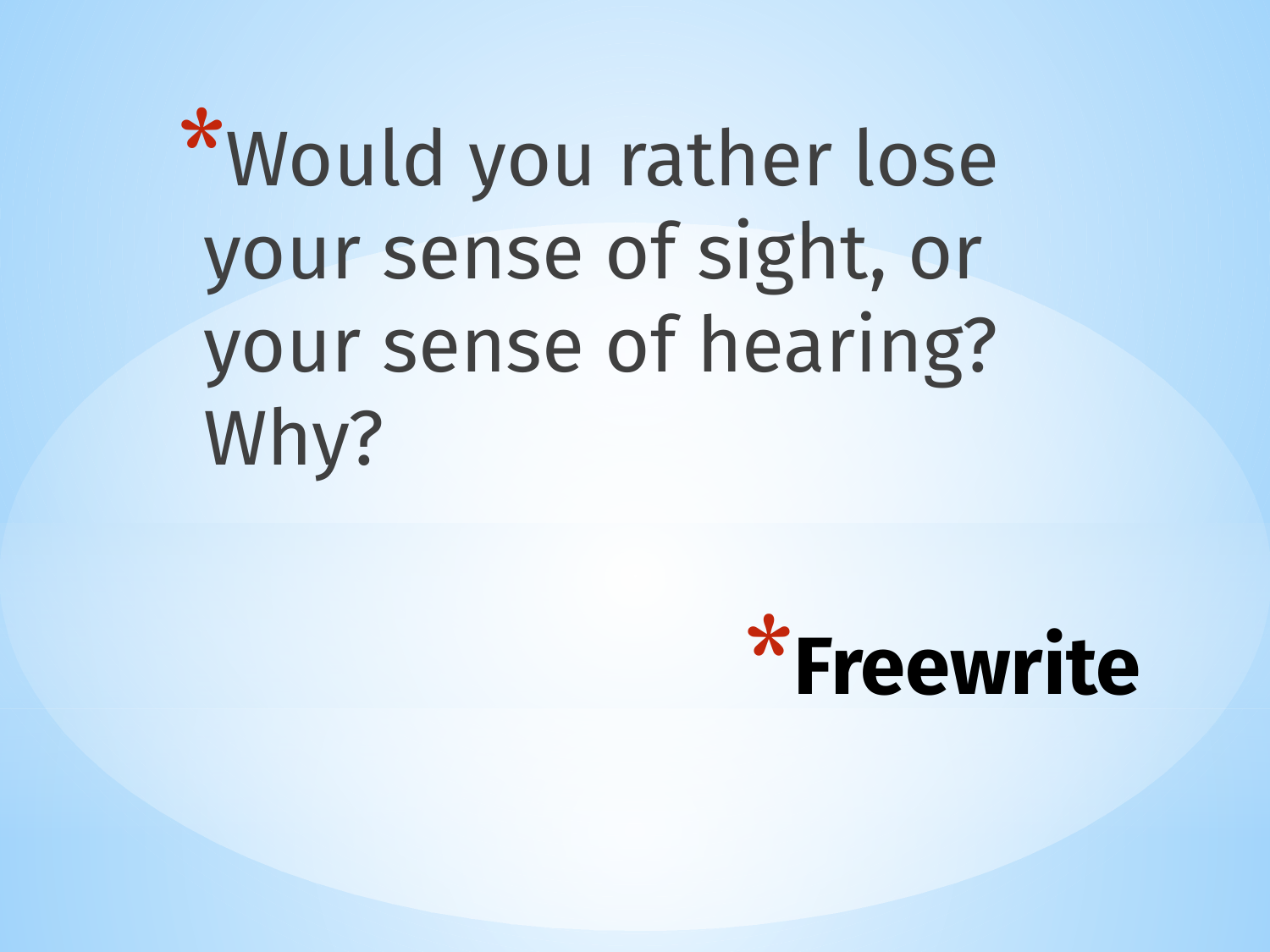

Would you rather lose your sense of sight, or your sense of hearing? Why?
# Freewrite